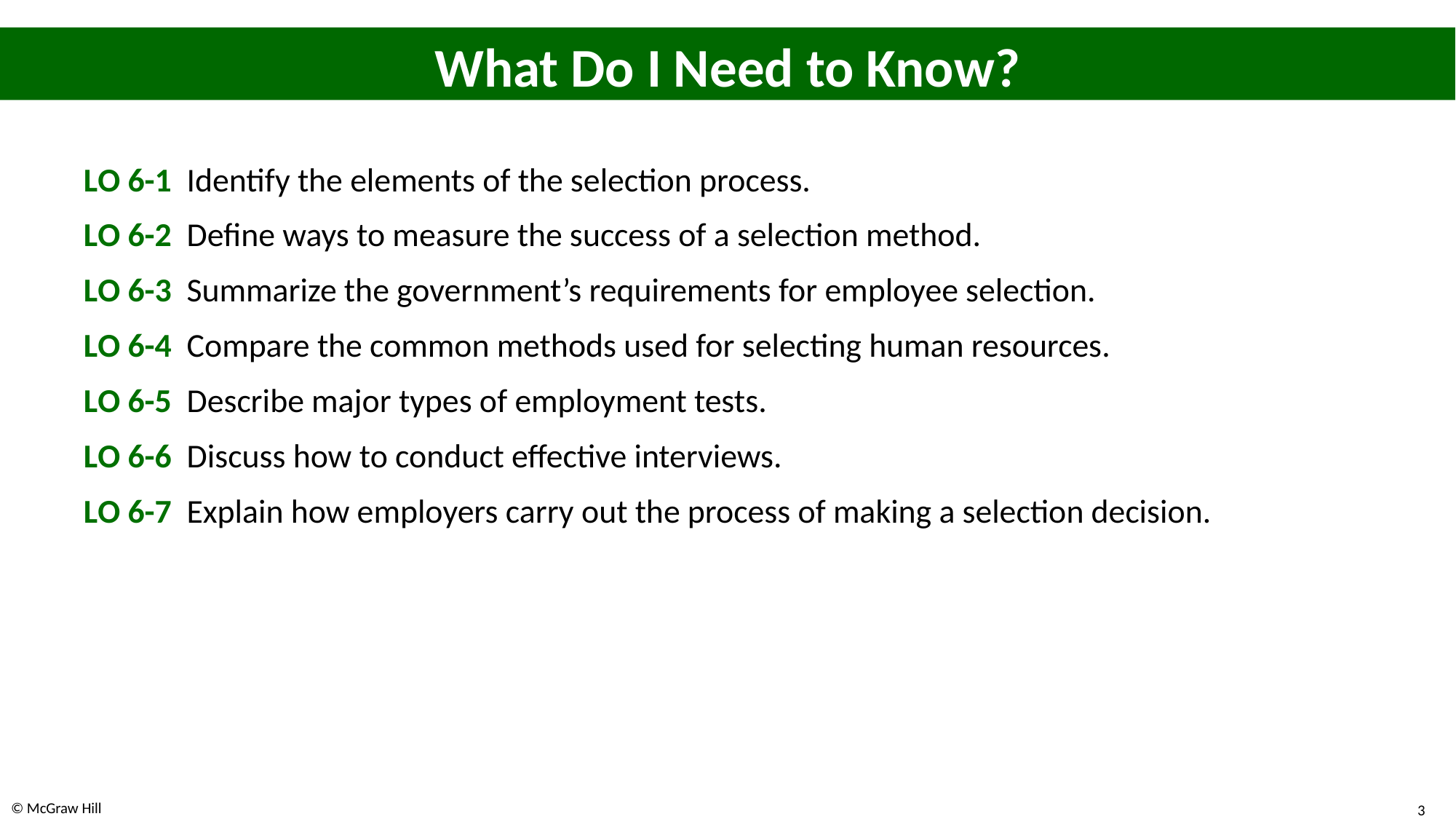

# What Do I Need to Know?
L O 6-1  Identify the elements of the selection process.
L O 6-2  Define ways to measure the success of a selection method.
L O 6-3  Summarize the government’s requirements for employee selection.
L O 6-4  Compare the common methods used for selecting human resources.
L O 6-5  Describe major types of employment tests.
L O 6-6  Discuss how to conduct effective interviews.
L O 6-7  Explain how employers carry out the process of making a selection decision.